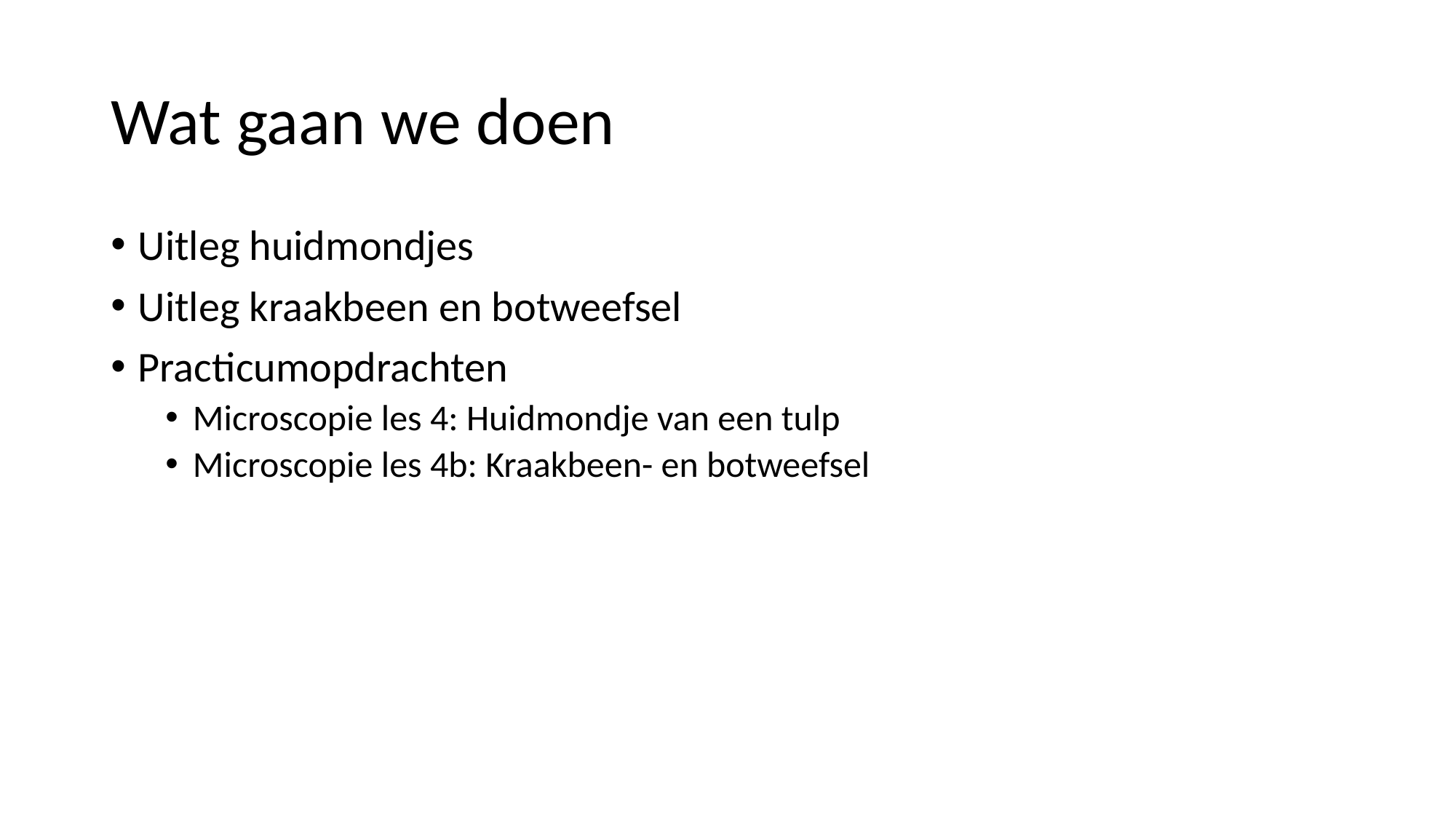

# Wat gaan we doen
Uitleg huidmondjes
Uitleg kraakbeen en botweefsel
Practicumopdrachten
Microscopie les 4: Huidmondje van een tulp
Microscopie les 4b: Kraakbeen- en botweefsel